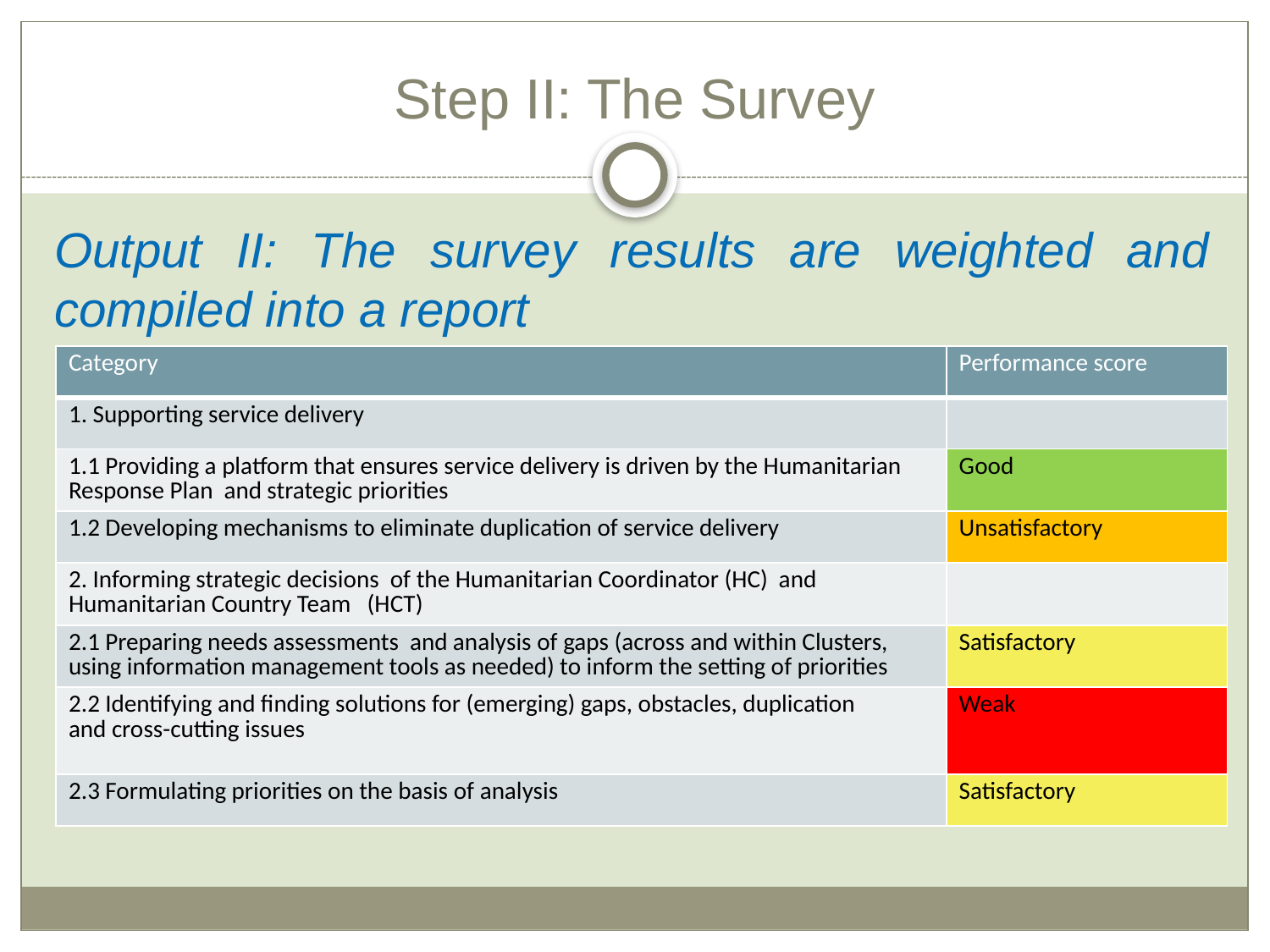

# Step II: The Survey
Output II: The survey results are weighted and compiled into a report

| Category | Performance score |
| --- | --- |
| 1. Supporting service delivery |  |
| 1.1 Providing a platform that ensures service delivery is driven by the Humanitarian Response Plan and strategic priorities | Good |
| 1.2 Developing mechanisms to eliminate duplication of service delivery | Unsatisfactory |
| 2. Informing strategic decisions of the Humanitarian Coordinator (HC) and Humanitarian Country Team (HCT) |  |
| 2.1 Preparing needs assessments and analysis of gaps (across and within Clusters, using information management tools as needed) to inform the setting of priorities | Satisfactory |
| 2.2 Identifying and finding solutions for (emerging) gaps, obstacles, duplication and cross-cutting issues | Weak |
| 2.3 Formulating priorities on the basis of analysis | Satisfactory |